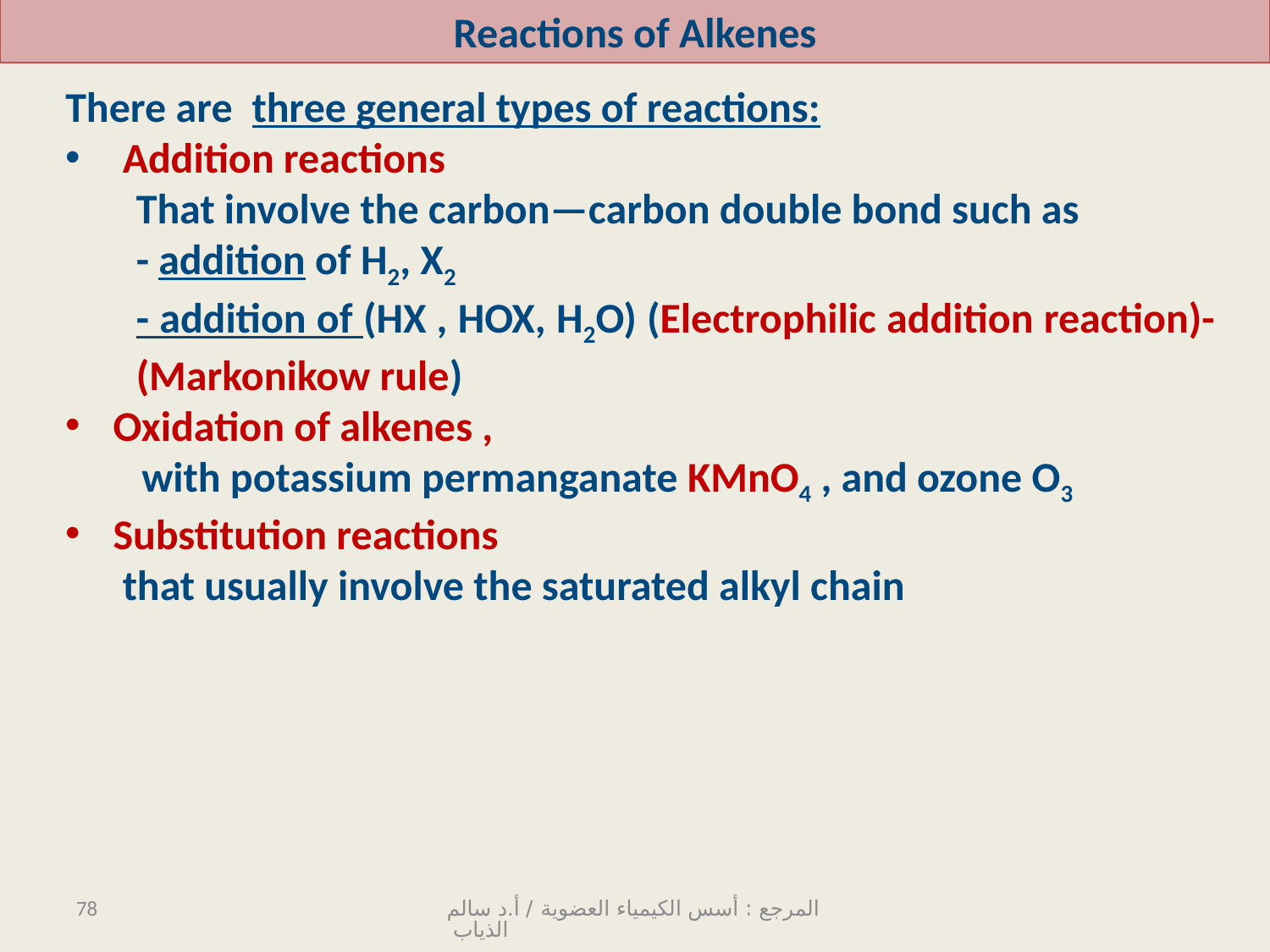

Reactions of Alkenes
There are  three general types of reactions:
 Addition reactions
That involve the carbon—carbon double bond such as             - addition of H2, X2
- addition of (HX , HOX, H2O) (Electrophilic addition reaction)-(Markonikow rule)
Oxidation of alkenes ,
        with potassium permanganate KMnO4 , and ozone O3
Substitution reactions
      that usually involve the saturated alkyl chain
78
المرجع : أسس الكيمياء العضوية / أ.د سالم الذياب